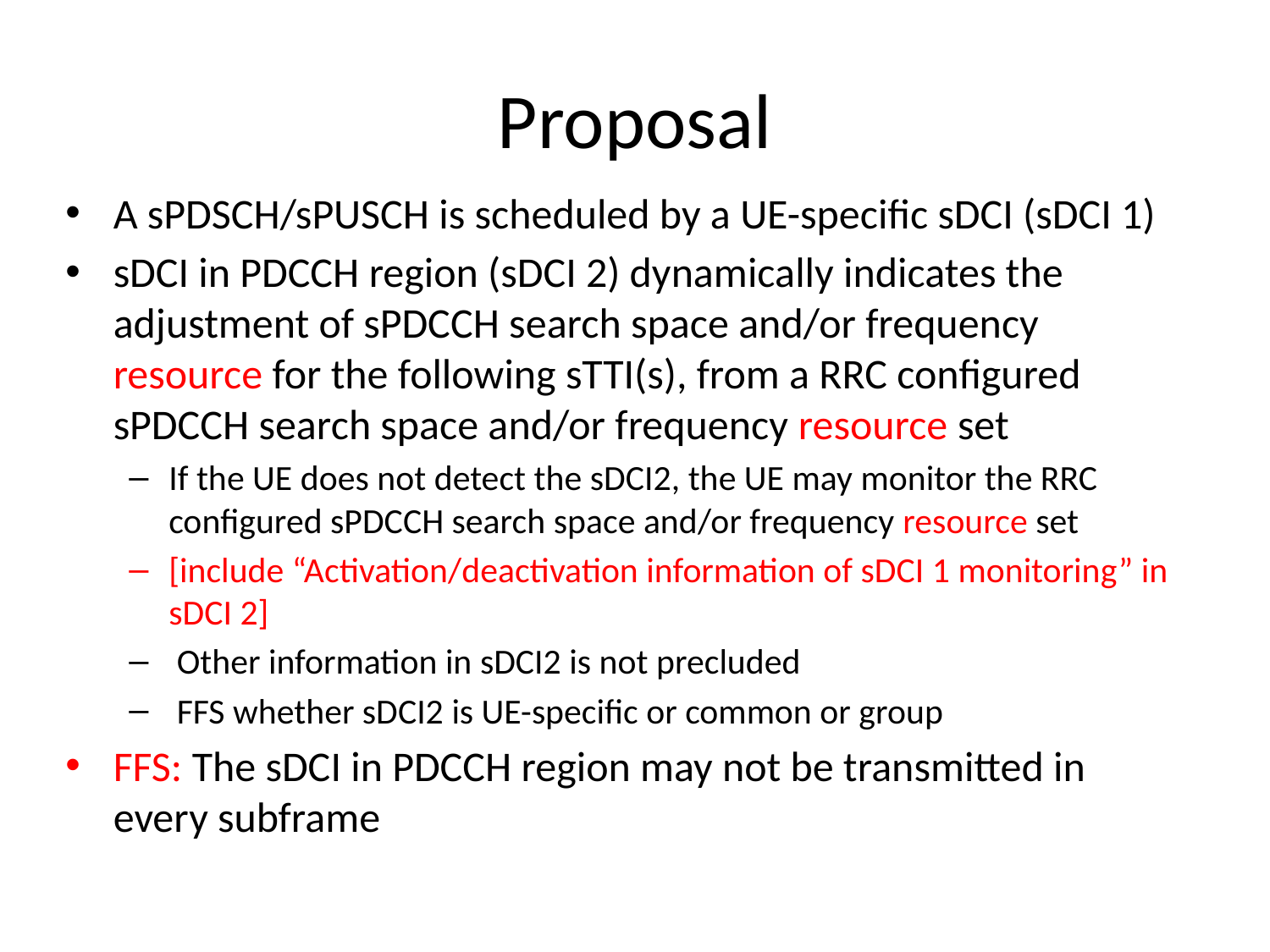

# Proposal
A sPDSCH/sPUSCH is scheduled by a UE-specific sDCI (sDCI 1)
sDCI in PDCCH region (sDCI 2) dynamically indicates the adjustment of sPDCCH search space and/or frequency resource for the following sTTI(s), from a RRC configured sPDCCH search space and/or frequency resource set
If the UE does not detect the sDCI2, the UE may monitor the RRC configured sPDCCH search space and/or frequency resource set
[include “Activation/deactivation information of sDCI 1 monitoring” in sDCI 2]
Other information in sDCI2 is not precluded
FFS whether sDCI2 is UE-specific or common or group
FFS: The sDCI in PDCCH region may not be transmitted in every subframe